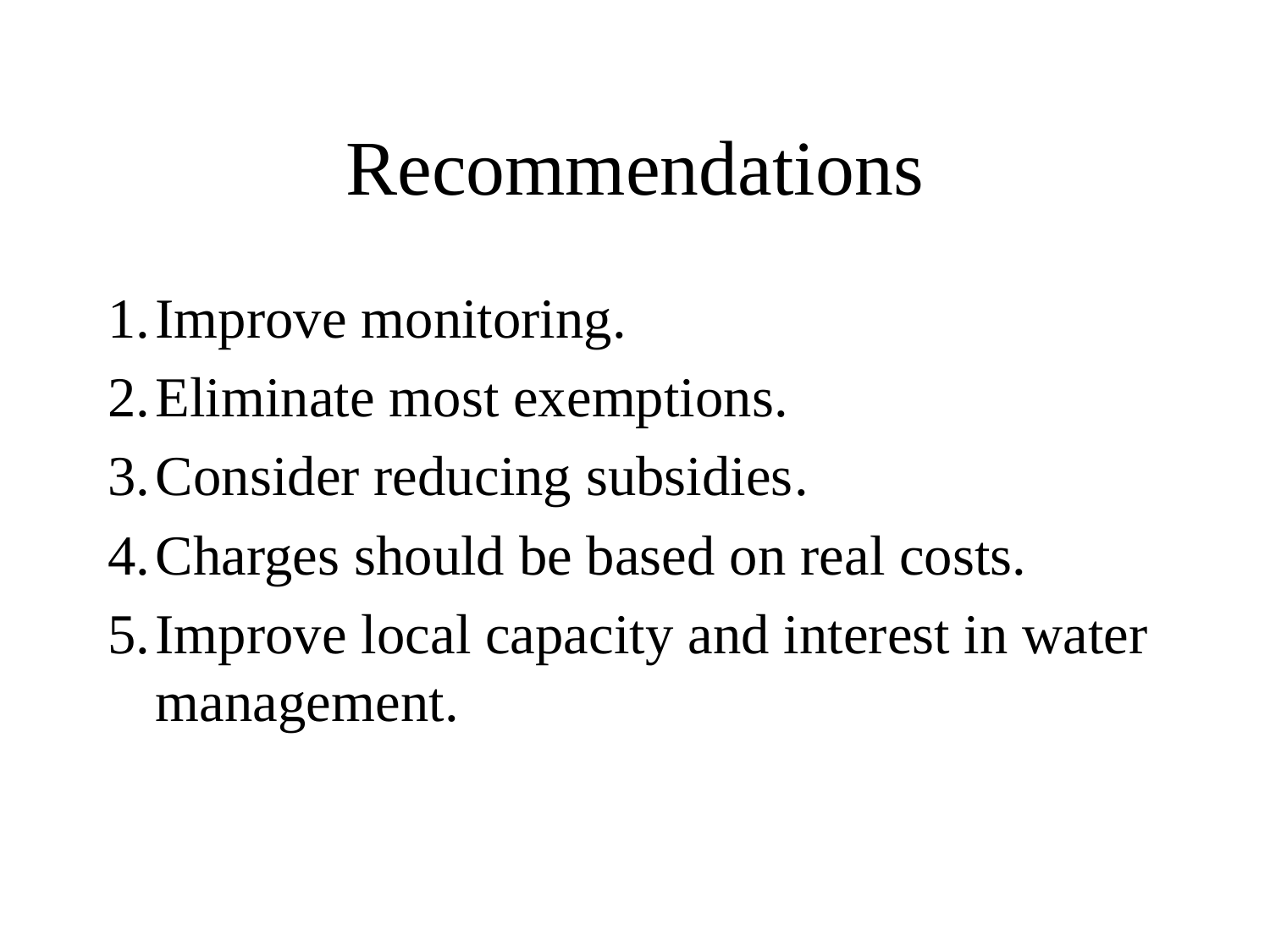

# Recommendations
1.	Improve monitoring.
2.	Eliminate most exemptions.
3.	Consider reducing subsidies.
4.	Charges should be based on real costs.
5.	Improve local capacity and interest in water management.